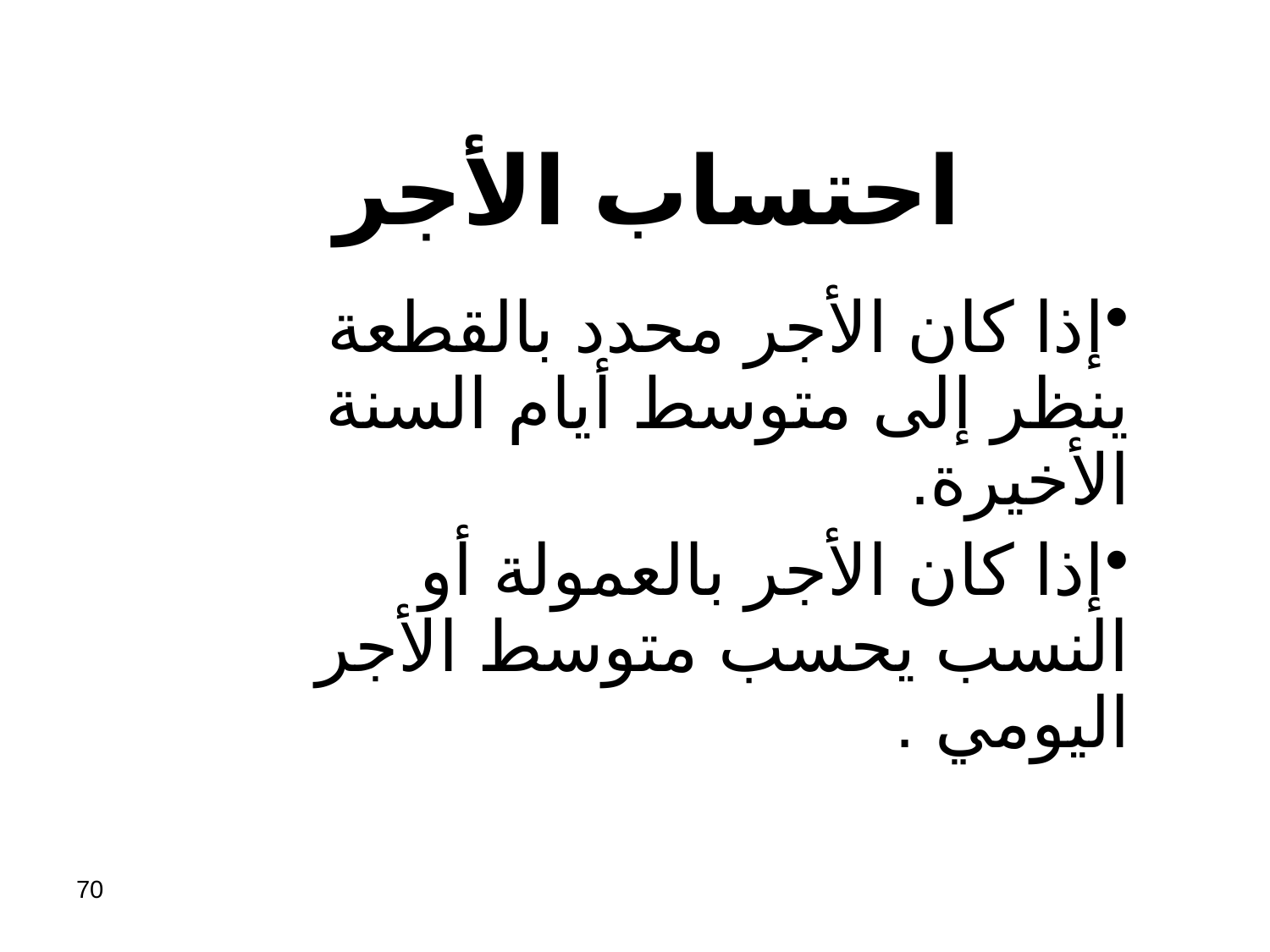

# احتساب الأجر
إذا كان الأجر محدد بالقطعة ينظر إلى متوسط أيام السنة الأخيرة.
إذا كان الأجر بالعمولة أو النسب يحسب متوسط الأجر اليومي .

70